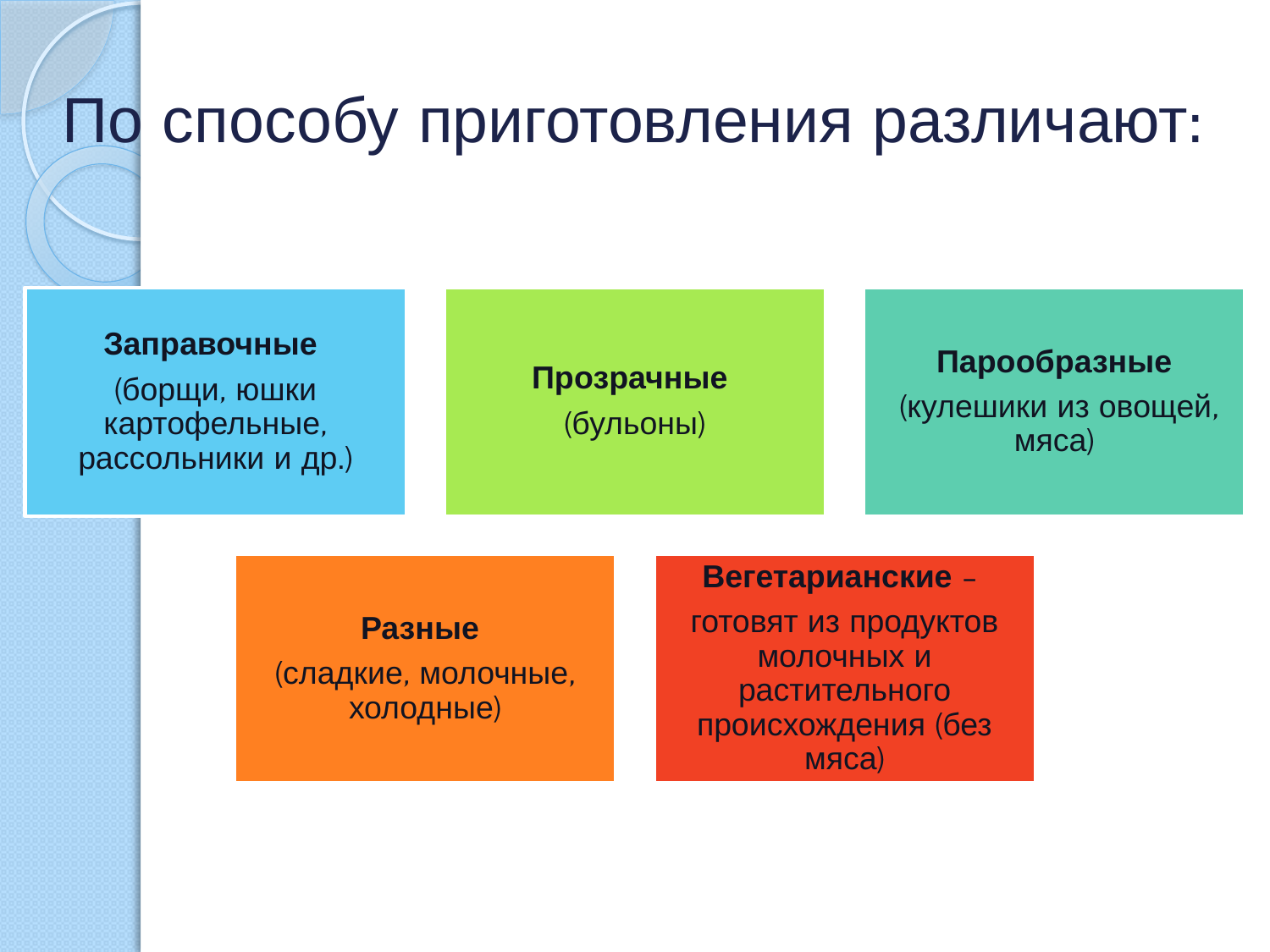

# По способу приготовления различают:
Заправочные
(борщи, юшки картофельные, рассольники и др.)
Прозрачные
(бульоны)
Парообразные
 (кулешики из овощей, мяса)
Разные
(сладкие, молочные, холодные)
Вегетарианские –
готовят из продуктов молочных и растительного происхождения (без мяса)